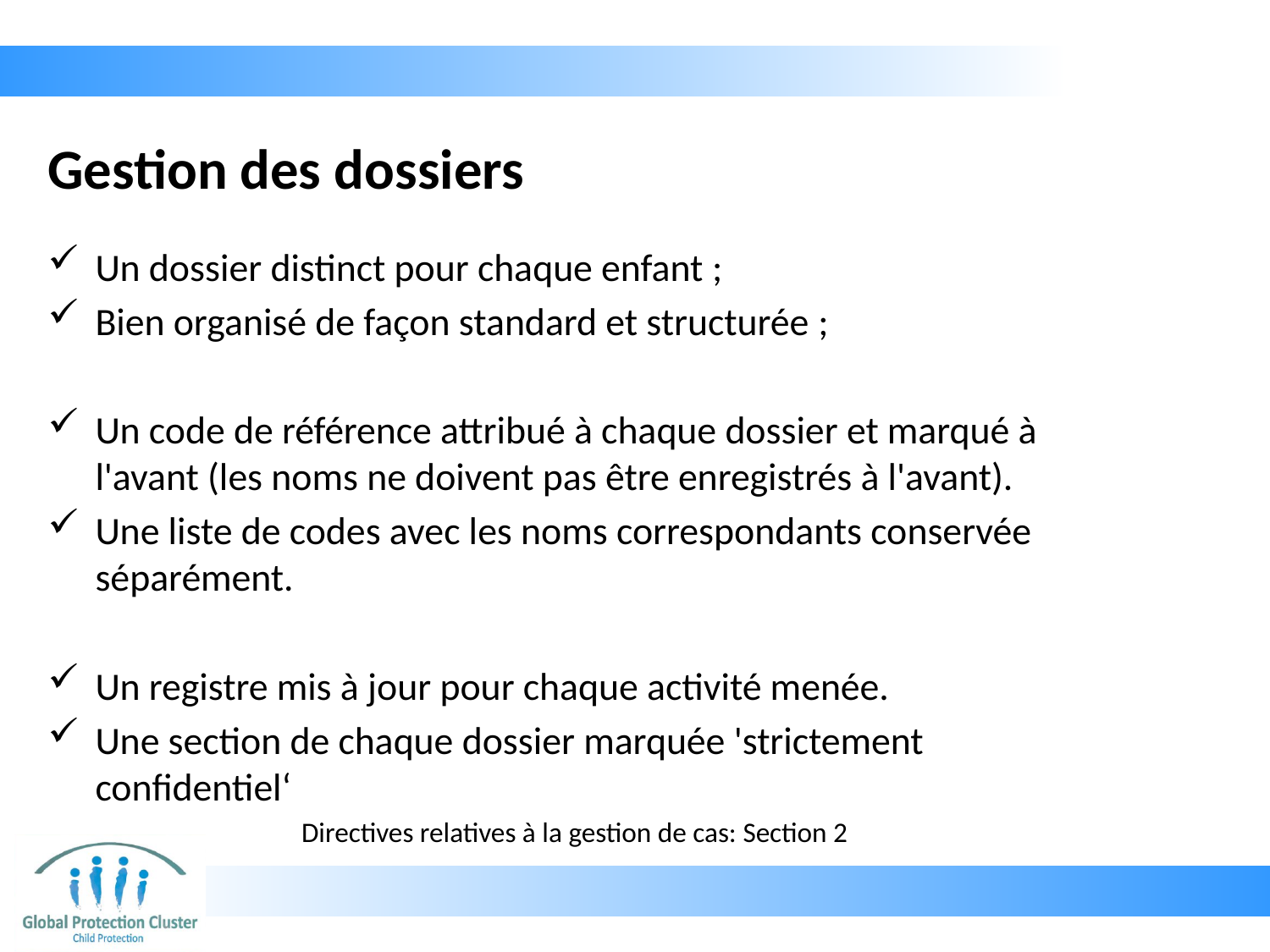

# Gestion des dossiers
Un dossier distinct pour chaque enfant ;
Bien organisé de façon standard et structurée ;

Un code de référence attribué à chaque dossier et marqué à l'avant (les noms ne doivent pas être enregistrés à l'avant).
Une liste de codes avec les noms correspondants conservée séparément.

Un registre mis à jour pour chaque activité menée.
Une section de chaque dossier marquée 'strictement confidentiel‘
Directives relatives à la gestion de cas: Section 2